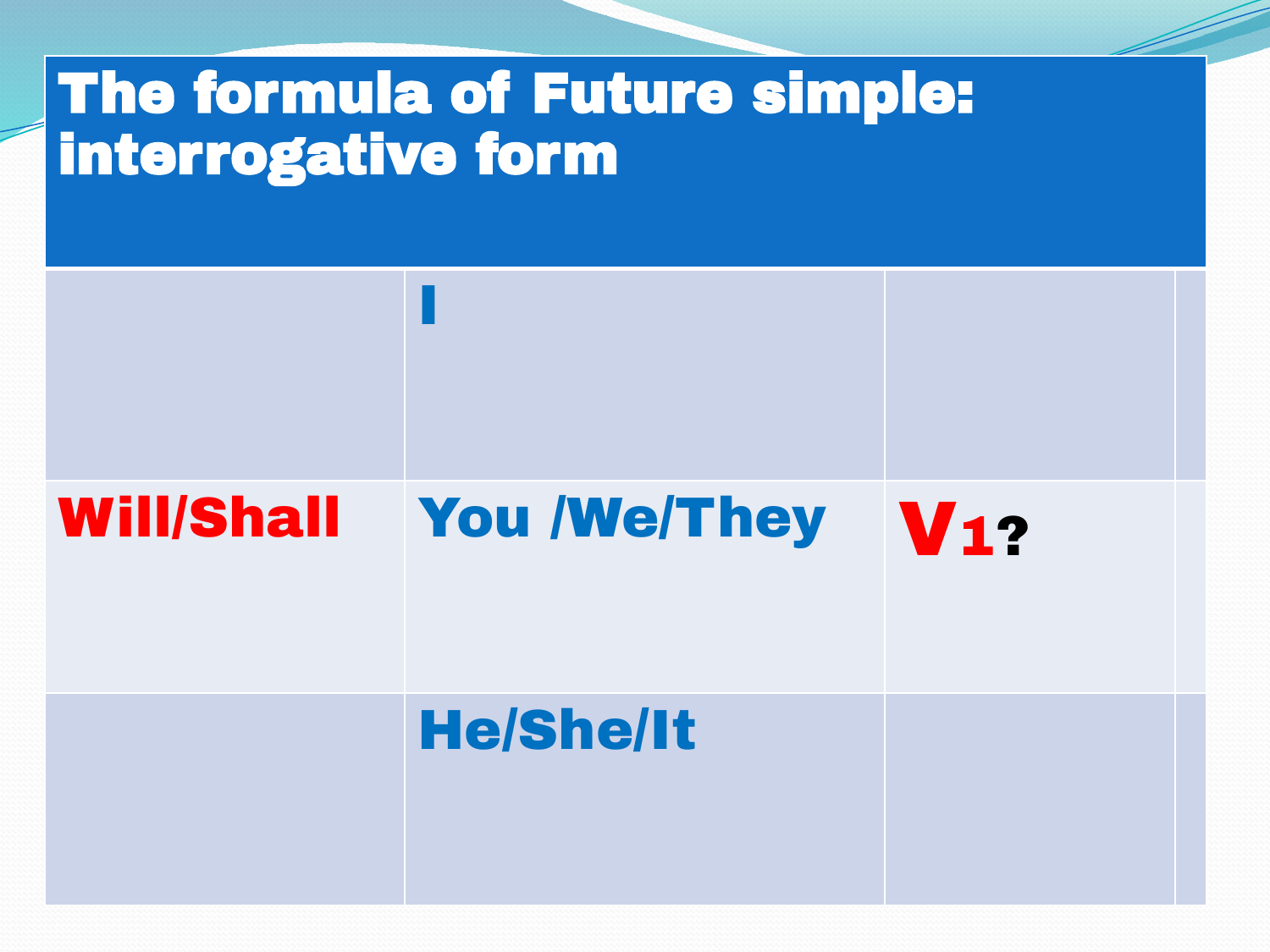

| The formula of Future simple: interrogative form |  |  |  |
| --- | --- | --- | --- |
|  | I |  |  |
| Will/Shall | You /We/They | V1? |  |
|  | He/She/It |  |  |
#